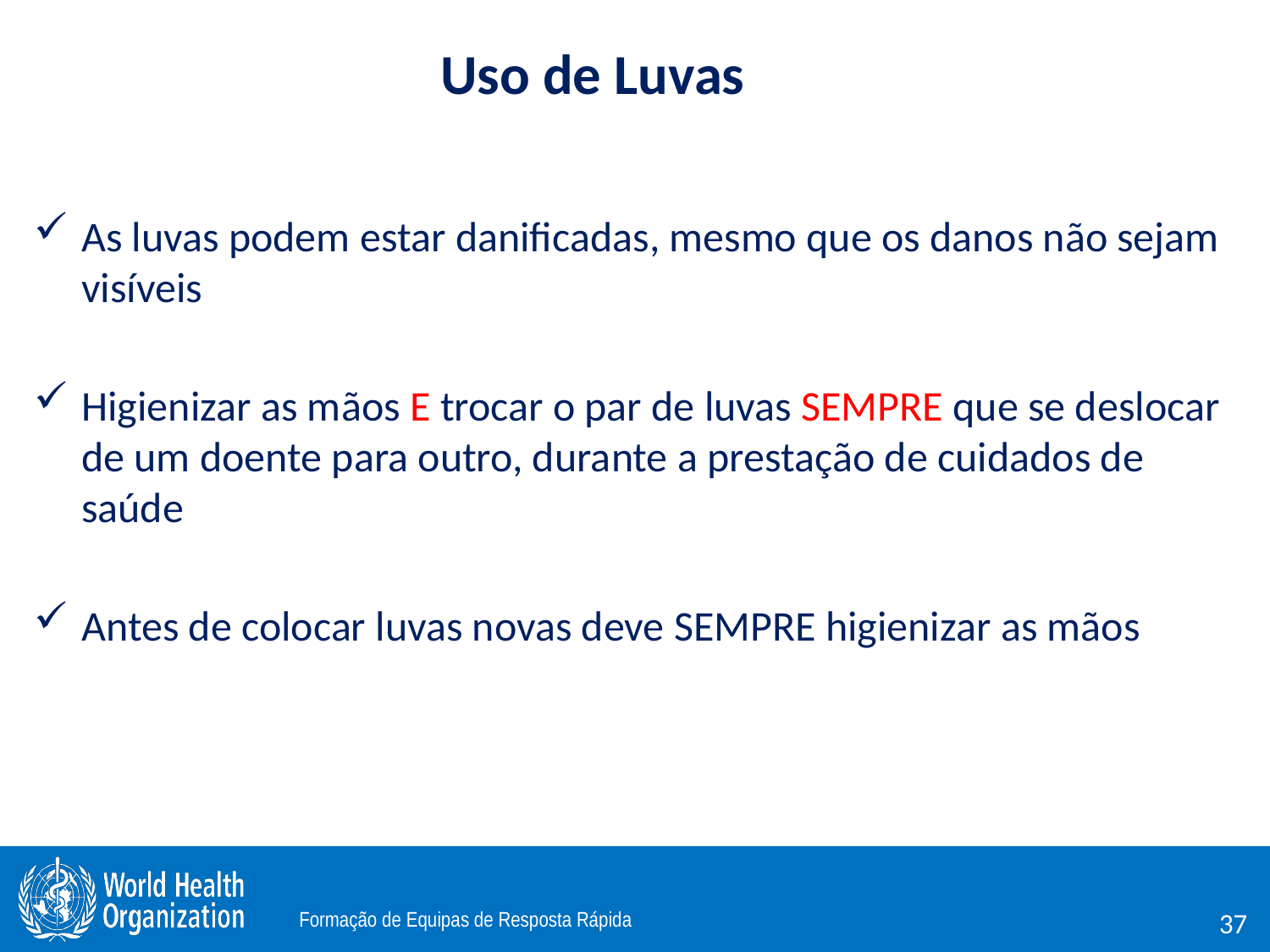

Uso de Luvas
As luvas podem estar danificadas, mesmo que os danos não sejam visíveis

Higienizar as mãos E trocar o par de luvas SEMPRE que se deslocar de um doente para outro, durante a prestação de cuidados de saúde

Antes de colocar luvas novas deve SEMPRE higienizar as mãos